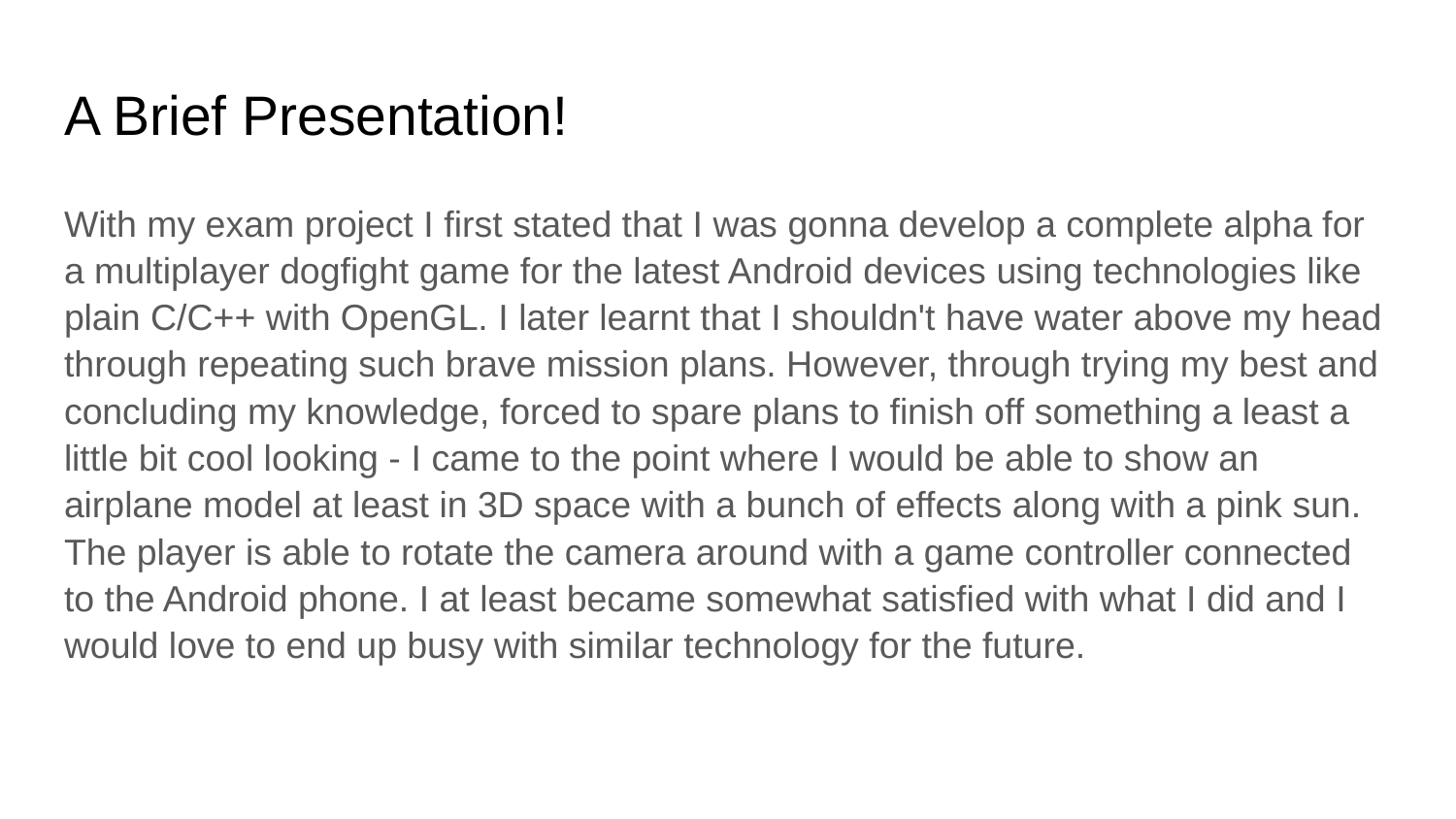

# A Brief Presentation!
With my exam project I first stated that I was gonna develop a complete alpha for a multiplayer dogfight game for the latest Android devices using technologies like plain C/C++ with OpenGL. I later learnt that I shouldn't have water above my head through repeating such brave mission plans. However, through trying my best and concluding my knowledge, forced to spare plans to finish off something a least a little bit cool looking - I came to the point where I would be able to show an airplane model at least in 3D space with a bunch of effects along with a pink sun. The player is able to rotate the camera around with a game controller connected to the Android phone. I at least became somewhat satisfied with what I did and I would love to end up busy with similar technology for the future.